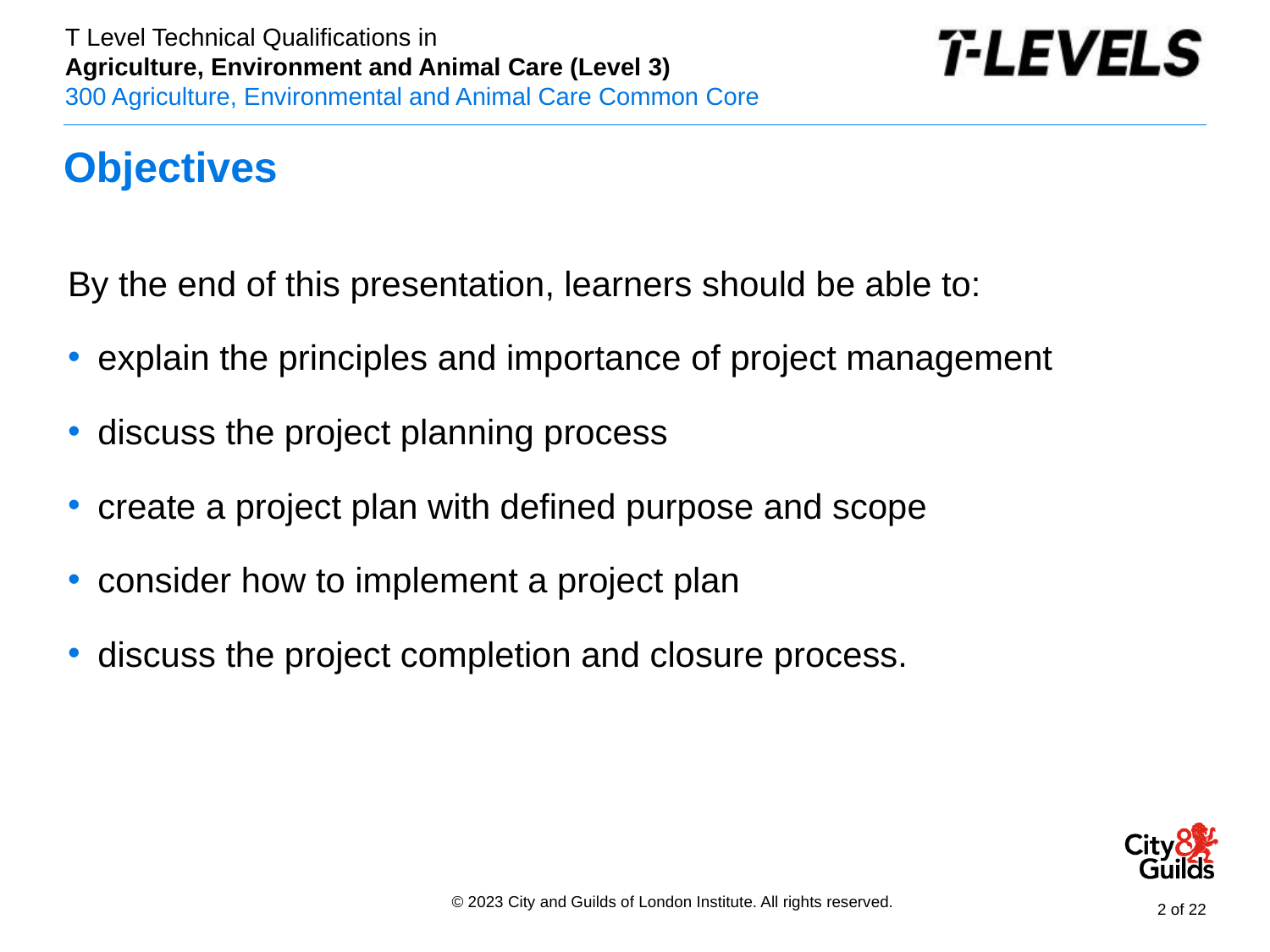

# Objectives

By the end of this presentation, learners should be able to:
explain the principles and importance of project management
discuss the project planning process
create a project plan with defined purpose and scope
consider how to implement a project plan
discuss the project completion and closure process.